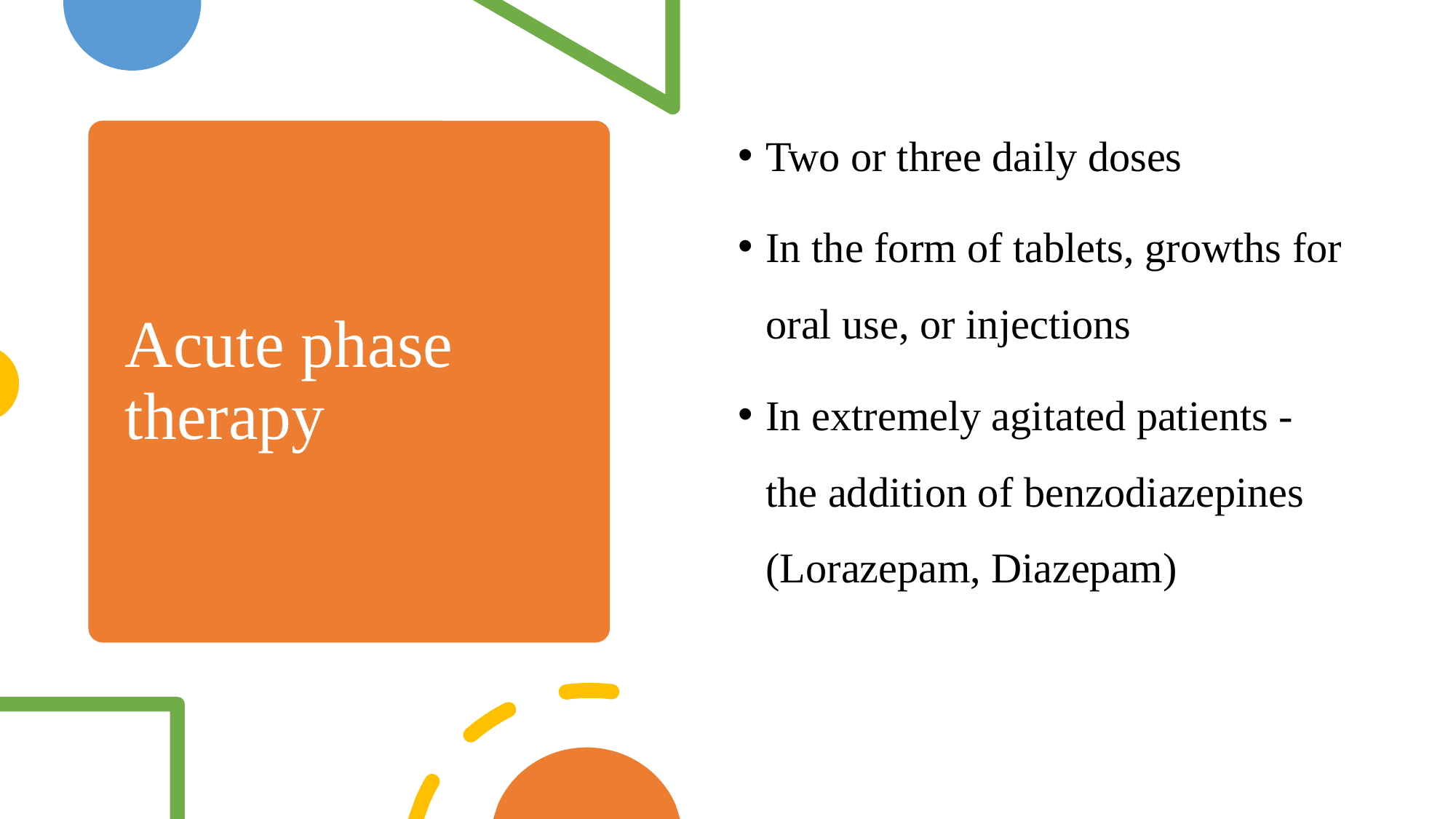

Two or three daily doses
In the form of tablets, growths for oral use, or injections
In extremely agitated patients - the addition of benzodiazepines (Lorazepam, Diazepam)

# Acute phase therapy